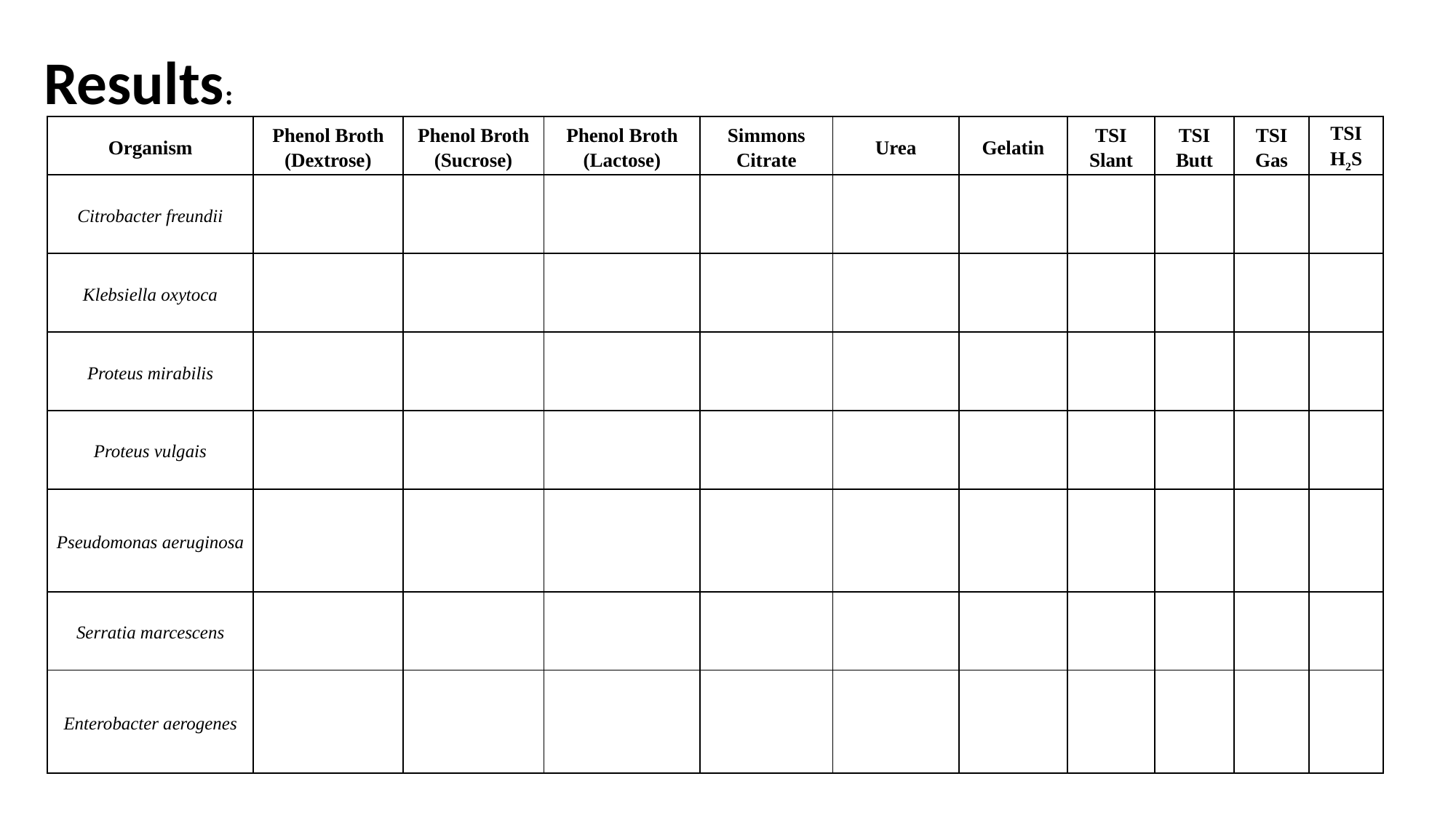

Results:
| Organism | Phenol Broth (Dextrose) | Phenol Broth (Sucrose) | Phenol Broth (Lactose) | Simmons Citrate | Urea | Gelatin | TSI Slant | TSI Butt | TSI Gas | TSI H2S |
| --- | --- | --- | --- | --- | --- | --- | --- | --- | --- | --- |
| Citrobacter freundii |  |  |  |  |  |  |  |  |  |  |
| Klebsiella oxytoca |  |  |  |  |  |  |  |  |  |  |
| Proteus mirabilis |  |  |  |  |  |  |  |  |  |  |
| Proteus vulgais |  |  |  |  |  |  |  |  |  |  |
| Pseudomonas aeruginosa |  |  |  |  |  |  |  |  |  |  |
| Serratia marcescens |  |  |  |  |  |  |  |  |  |  |
| Enterobacter aerogenes |  |  |  |  |  |  |  |  |  |  |